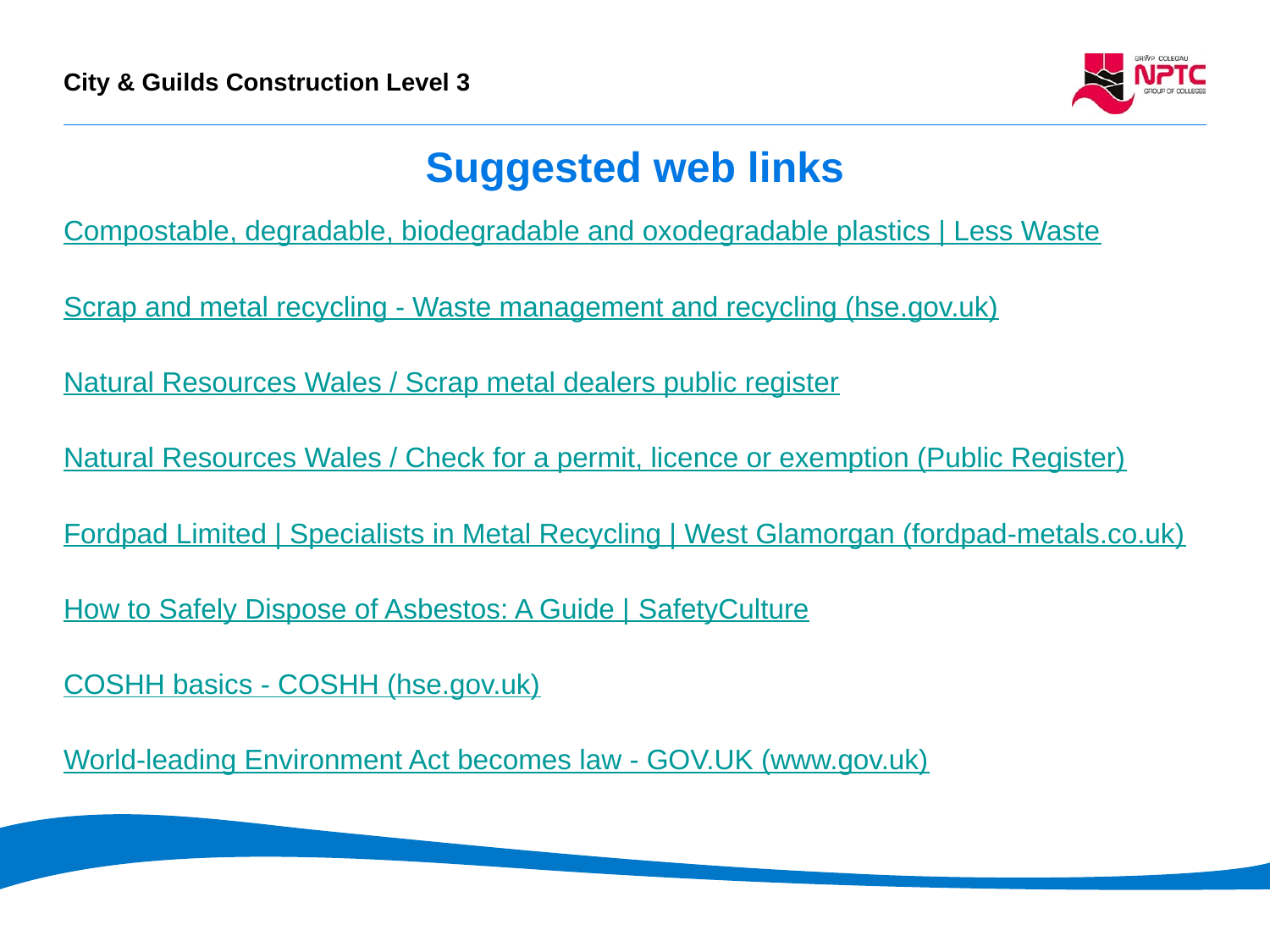

# Suggested web links
Compostable, degradable, biodegradable and oxodegradable plastics | Less Waste
Scrap and metal recycling - Waste management and recycling (hse.gov.uk)
Natural Resources Wales / Scrap metal dealers public register
Natural Resources Wales / Check for a permit, licence or exemption (Public Register)
Fordpad Limited | Specialists in Metal Recycling | West Glamorgan (fordpad-metals.co.uk)
How to Safely Dispose of Asbestos: A Guide | SafetyCulture
COSHH basics - COSHH (hse.gov.uk)
World-leading Environment Act becomes law - GOV.UK (www.gov.uk)